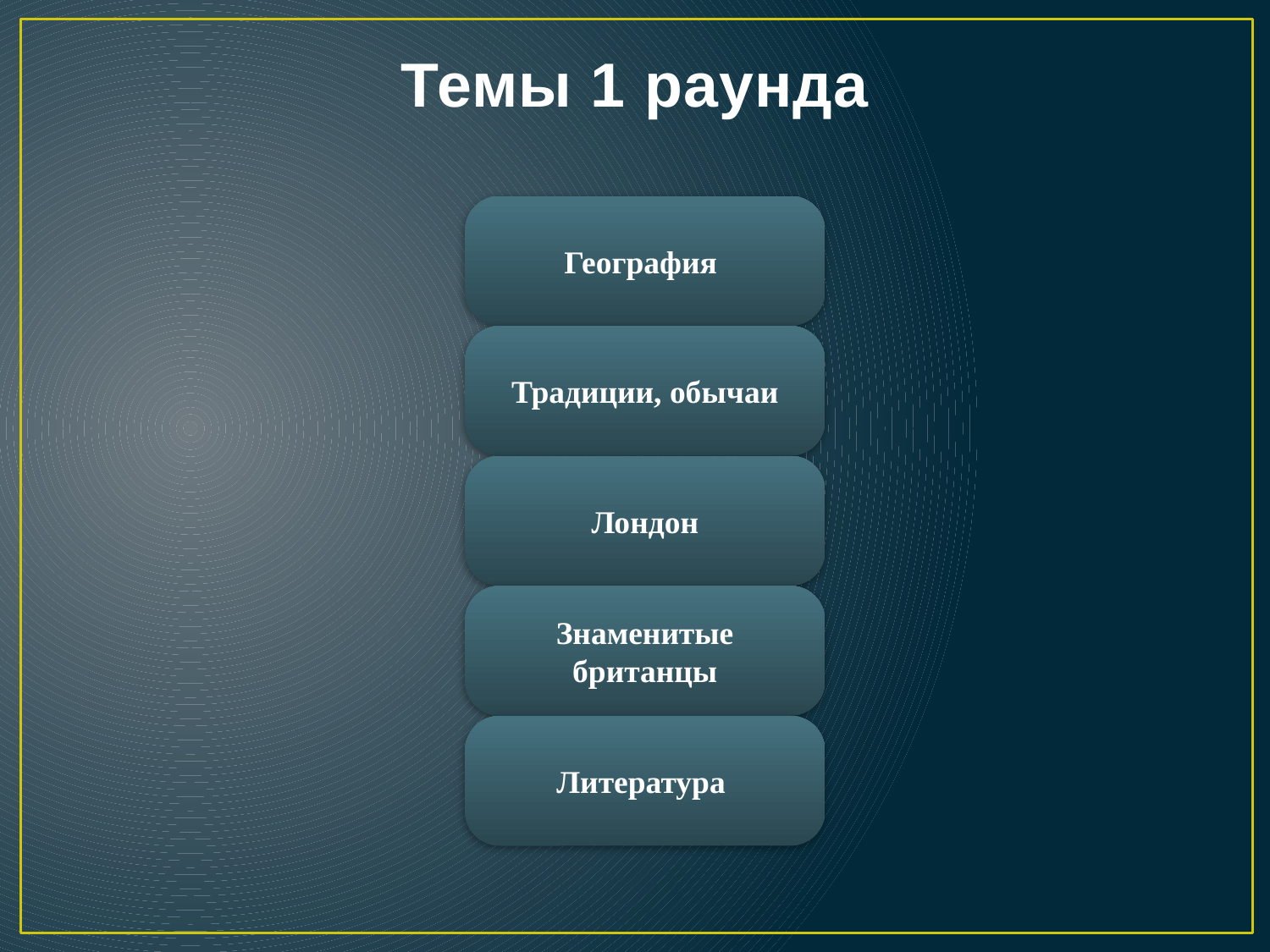

# Темы 1 раунда
География
Традиции, обычаи
Лондон
Знаменитые британцы
Литература